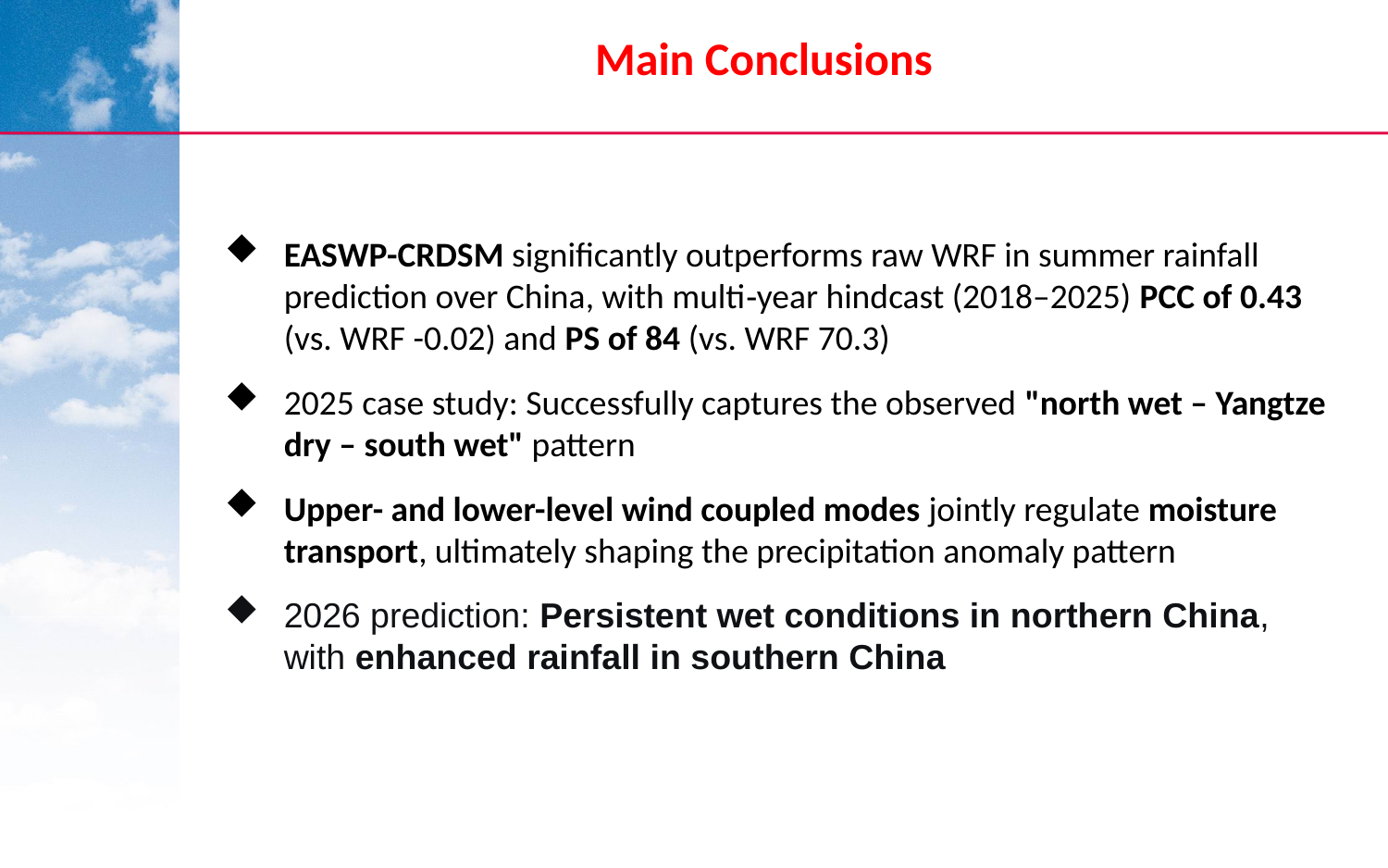

Main Conclusions
EASWP-CRDSM significantly outperforms raw WRF in summer rainfall prediction over China, with multi‑year hindcast (2018–2025) PCC of 0.43 (vs. WRF -0.02) and PS of 84 (vs. WRF 70.3)
2025 case study: Successfully captures the observed "north wet – Yangtze dry – south wet" pattern
Upper- and lower-level wind coupled modes jointly regulate moisture transport, ultimately shaping the precipitation anomaly pattern
2026 prediction: Persistent wet conditions in northern China, with enhanced rainfall in southern China